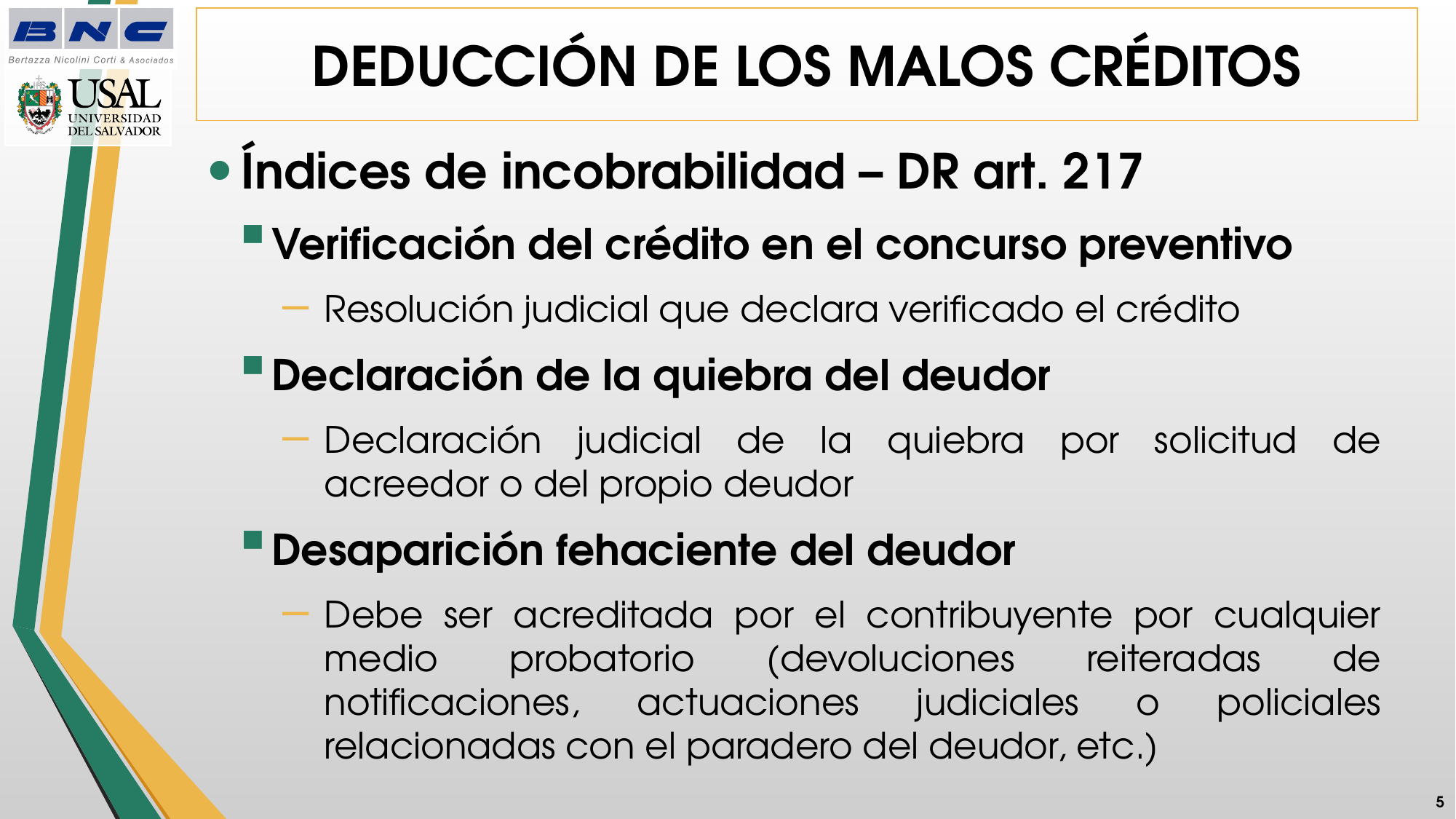

# DEDUCCIÓN DE LOS MALOS CRÉDITOS
Índices de incobrabilidad – DR art. 217
Verificación del crédito en el concurso preventivo
Resolución judicial que declara verificado el crédito
Declaración de la quiebra del deudor
Declaración judicial de la quiebra por solicitud de acreedor o del propio deudor
Desaparición fehaciente del deudor
Debe ser acreditada por el contribuyente por cualquier medio probatorio (devoluciones reiteradas de notificaciones, actuaciones judiciales o policiales relacionadas con el paradero del deudor, etc.)
5